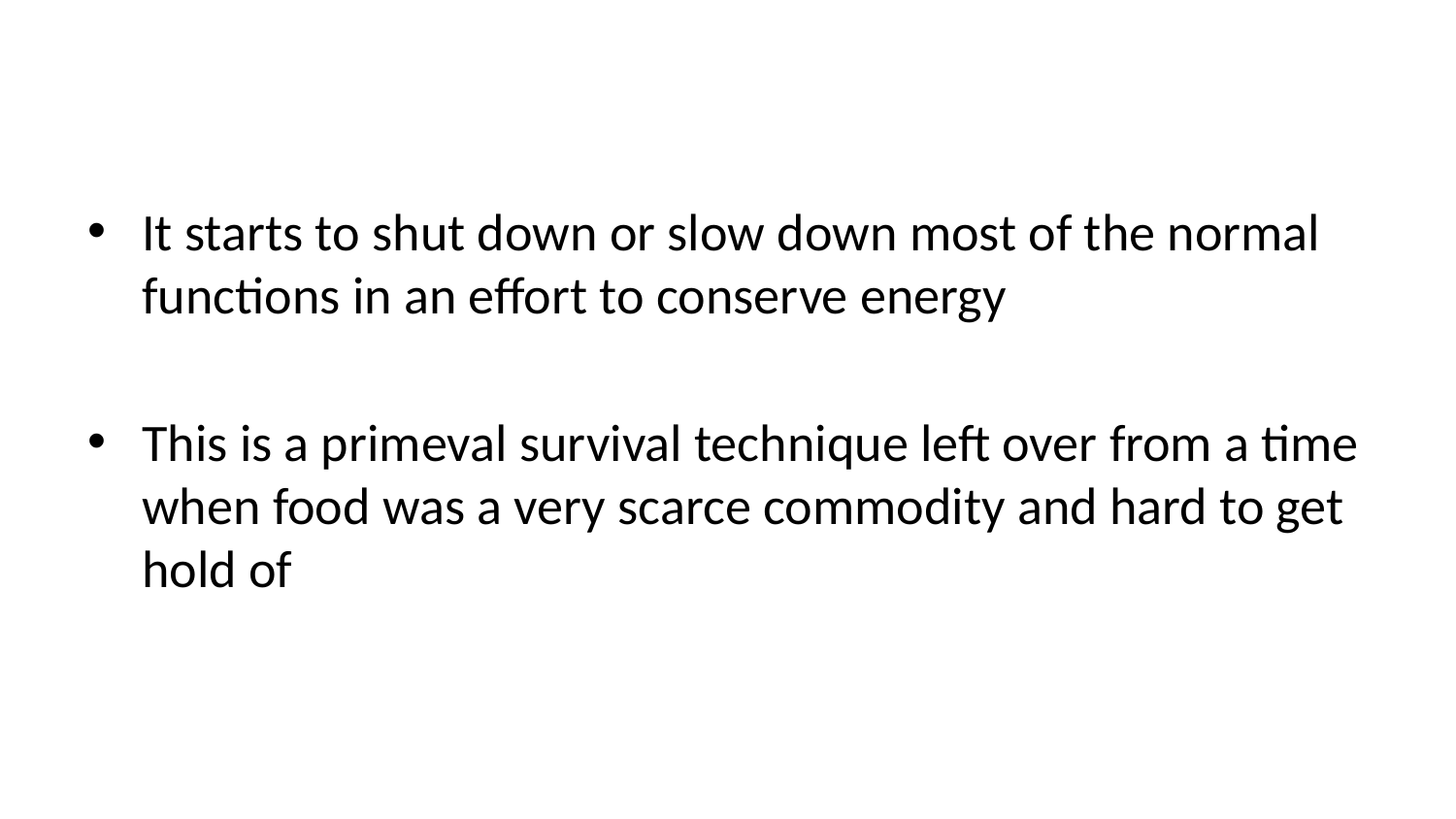

It starts to shut down or slow down most of the normal functions in an effort to conserve energy

This is a primeval survival technique left over from a time when food was a very scarce commodity and hard to get hold of